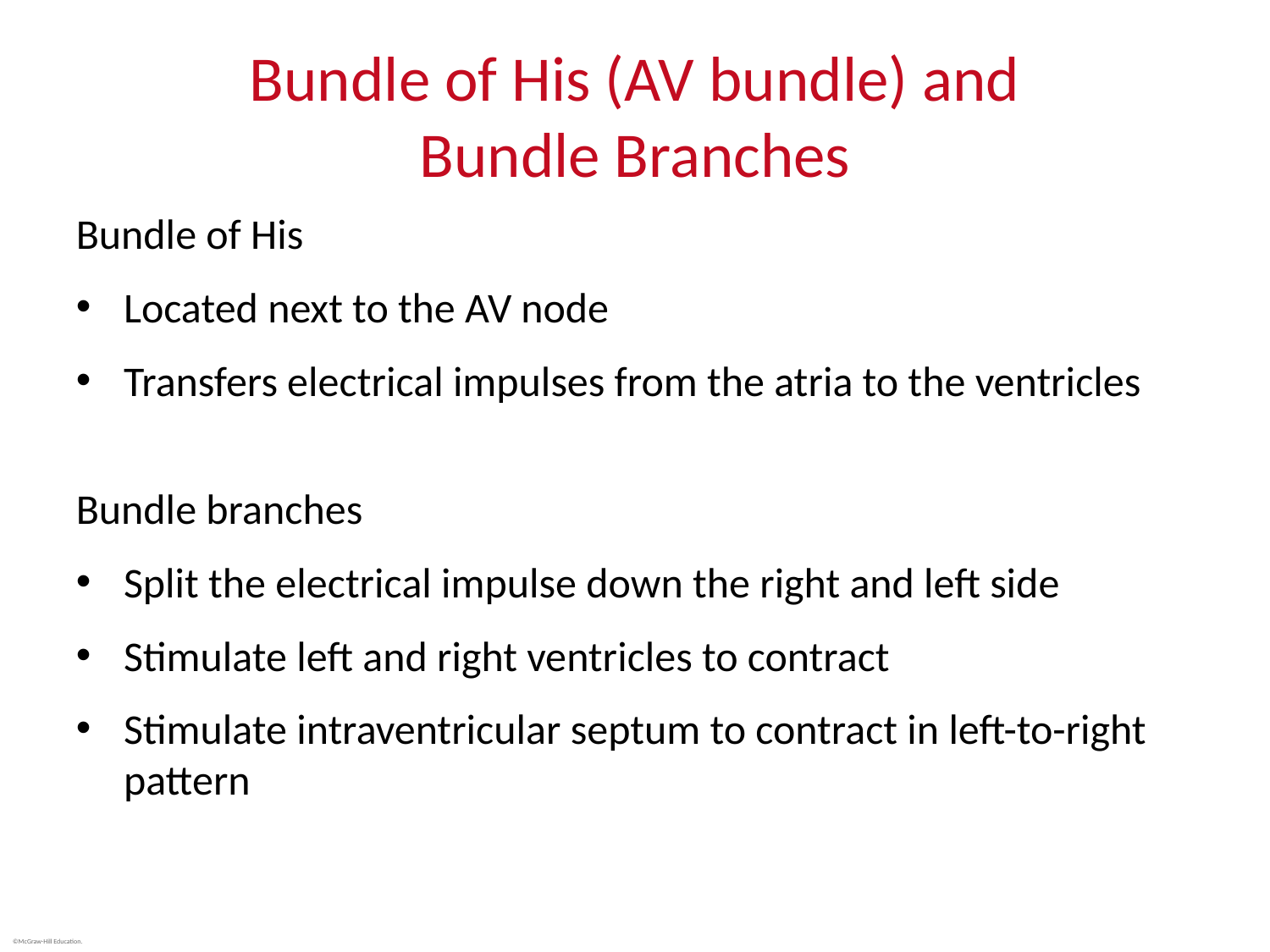

# Bundle of His (AV bundle) and Bundle Branches
Bundle of His
Located next to the AV node
Transfers electrical impulses from the atria to the ventricles
Bundle branches
Split the electrical impulse down the right and left side
Stimulate left and right ventricles to contract
Stimulate intraventricular septum to contract in left-to-right pattern